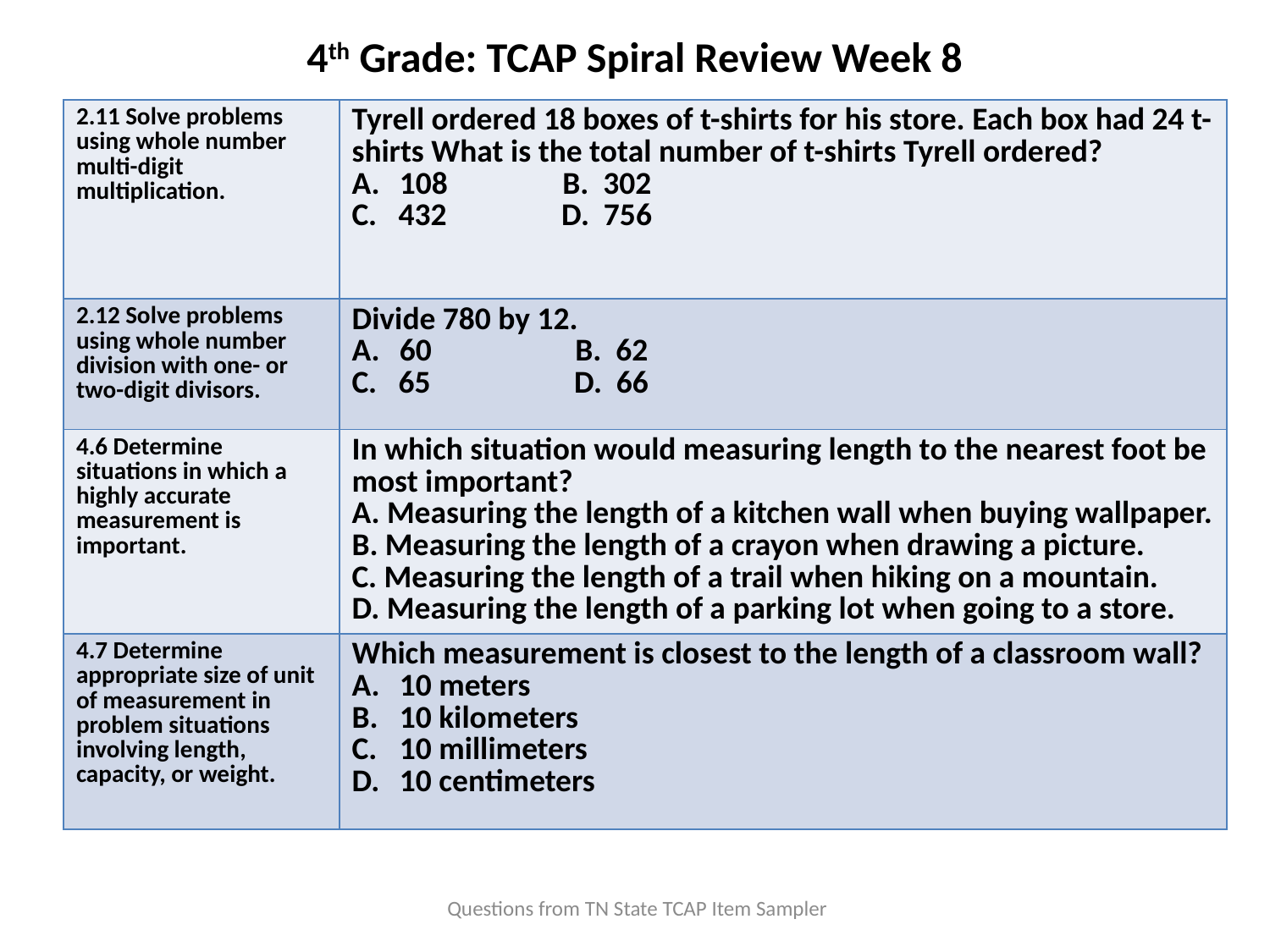

# 4th Grade: TCAP Spiral Review Week 8
| 2.11 Solve problems using whole number multi-digit multiplication. | Tyrell ordered 18 boxes of t-shirts for his store. Each box had 24 t-shirts What is the total number of t-shirts Tyrell ordered? 108 B. 302 C. 432 D. 756 |
| --- | --- |
| 2.12 Solve problems using whole number division with one- or two-digit divisors. | Divide 780 by 12. 60 B. 62 C. 65 D. 66 |
| 4.6 Determine situations in which a highly accurate measurement is important. | In which situation would measuring length to the nearest foot be most important? A. Measuring the length of a kitchen wall when buying wallpaper. B. Measuring the length of a crayon when drawing a picture. C. Measuring the length of a trail when hiking on a mountain. D. Measuring the length of a parking lot when going to a store. |
| 4.7 Determine appropriate size of unit of measurement in problem situations involving length, capacity, or weight. | Which measurement is closest to the length of a classroom wall? 10 meters 10 kilometers 10 millimeters 10 centimeters |

Questions from TN State TCAP Item Sampler